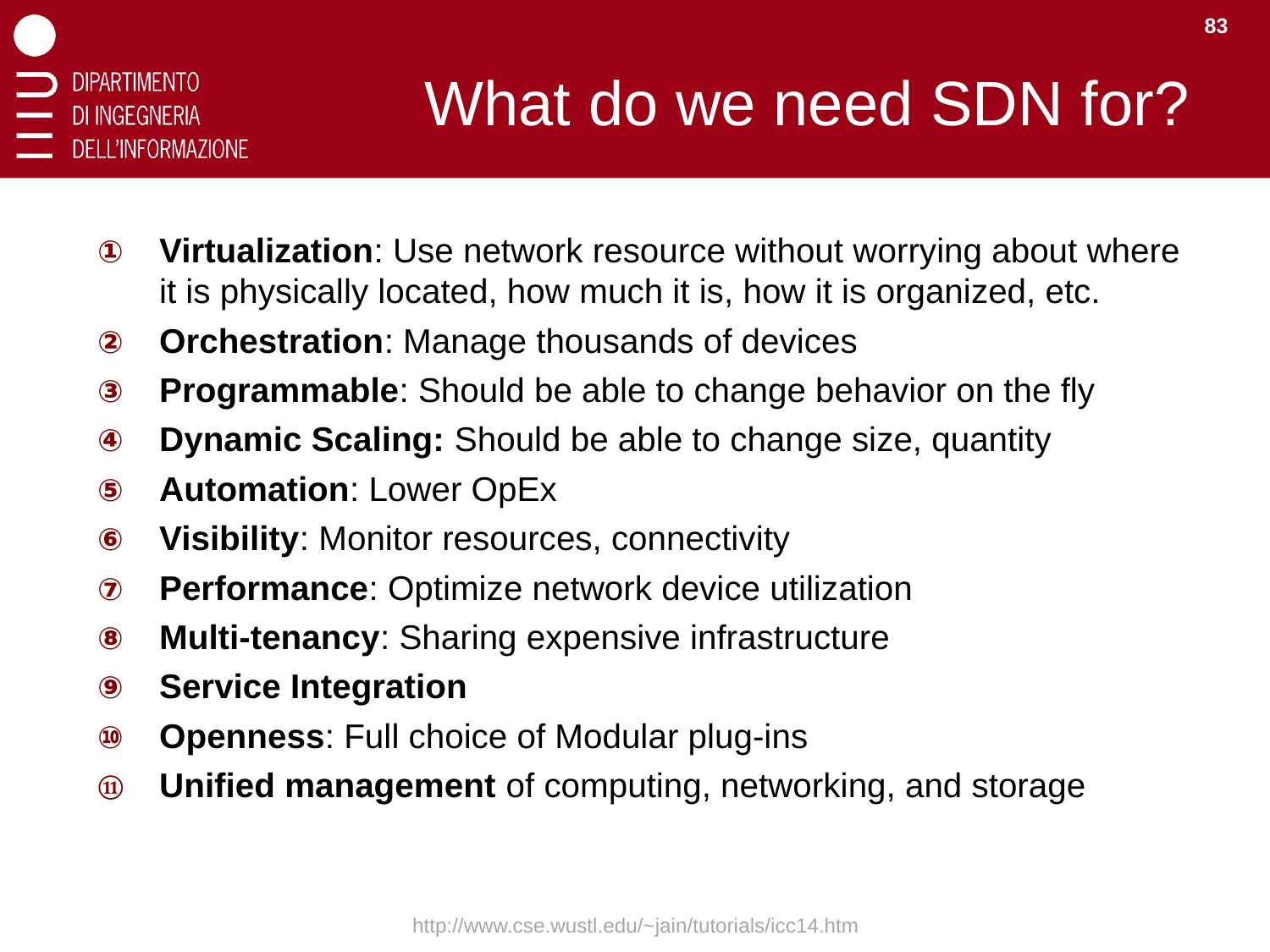

83
# What do we need SDN for?
Virtualization: Use network resource without worrying about where it is physically located, how much it is, how it is organized, etc.
Orchestration: Manage thousands of devices
Programmable: Should be able to change behavior on the fly
Dynamic Scaling: Should be able to change size, quantity
Automation: Lower OpEx
Visibility: Monitor resources, connectivity
Performance: Optimize network device utilization
Multi-tenancy: Sharing expensive infrastructure
Service Integration
Openness: Full choice of Modular plug-ins
Unified management of computing, networking, and storage
http://www.cse.wustl.edu/~jain/tutorials/icc14.htm